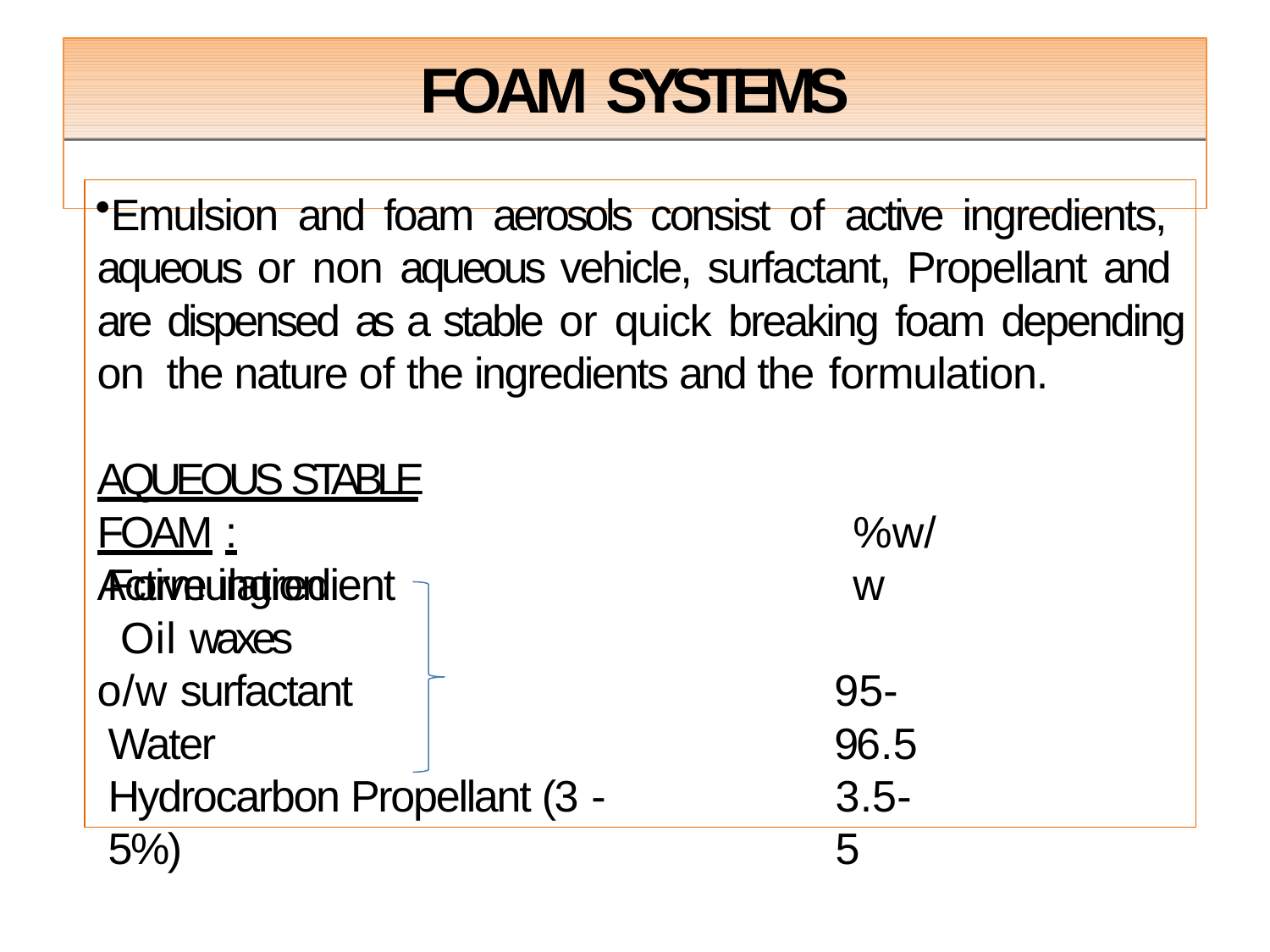

# FOAM SYSTEMS

Emulsion and foam aerosols consist of active ingredients,  aqueous or non aqueous vehicle, surfactant, Propellant and  are dispensed as a stable or quick breaking foam depending on  the nature of the ingredients and the formulation.
AQUEOUS STABLE FOAM :
Formulation
%w/w
Active ingredient  Oil waxes
o/w surfactant  Water

95-96.5
Hydrocarbon Propellant (3 -5%)
3.5-5